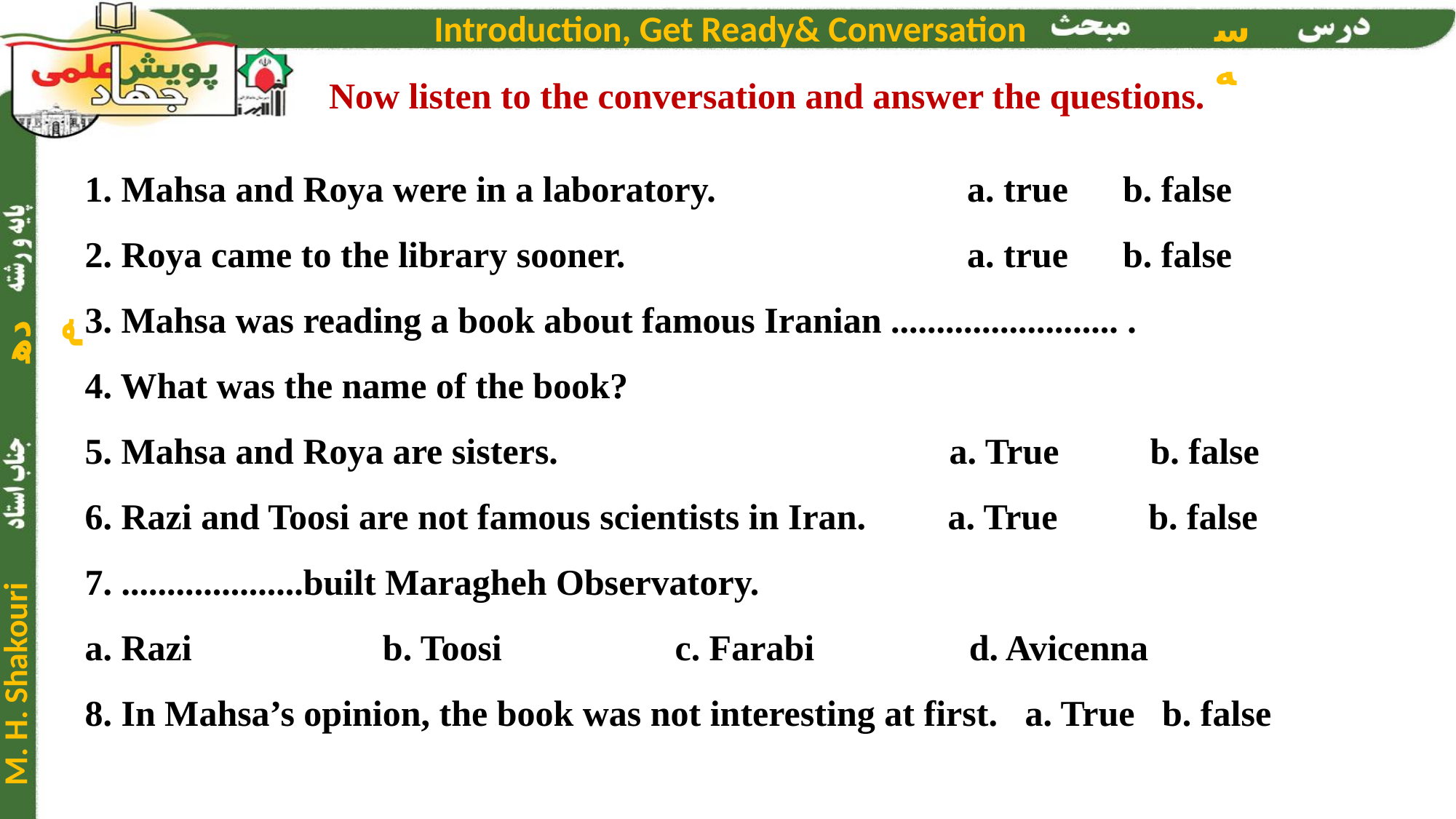

Now listen to the conversation and answer the questions.
1. Mahsa and Roya were in a laboratory.     		 a. true      b. false
2. Roya came to the library sooner.                		 a. true      b. false
3. Mahsa was reading a book about famous Iranian ......................... .
4. What was the name of the book?
5. Mahsa and Roya are sisters.                                           a. True          b. false
6. Razi and Toosi are not famous scientists in Iran.         a. True          b. false
7. ....................built Maragheh Observatory.
a. Razi                     b. Toosi                   c. Farabi                 d. Avicenna
8. In Mahsa’s opinion, the book was not interesting at first.   a. True   b. false